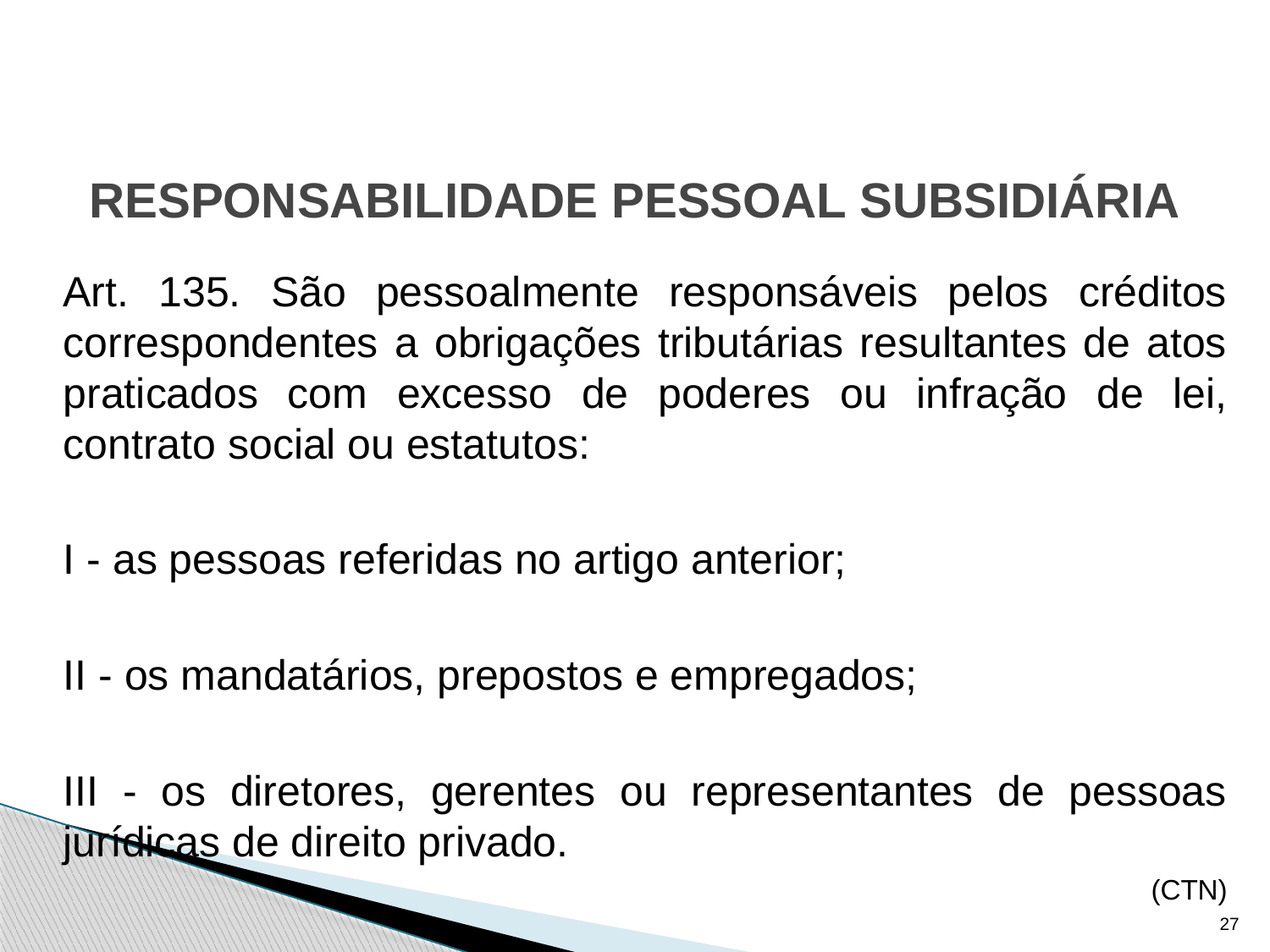

# RESPONSABILIDADE PESSOAL SUBSIDIÁRIA
	Art. 135. São pessoalmente responsáveis pelos créditos correspondentes a obrigações tributárias resultantes de atos praticados com excesso de poderes ou infração de lei, contrato social ou estatutos:

	I - as pessoas referidas no artigo anterior;

	II - os mandatários, prepostos e empregados;

	III - os diretores, gerentes ou representantes de pessoas jurídicas de direito privado.
(CTN)

27